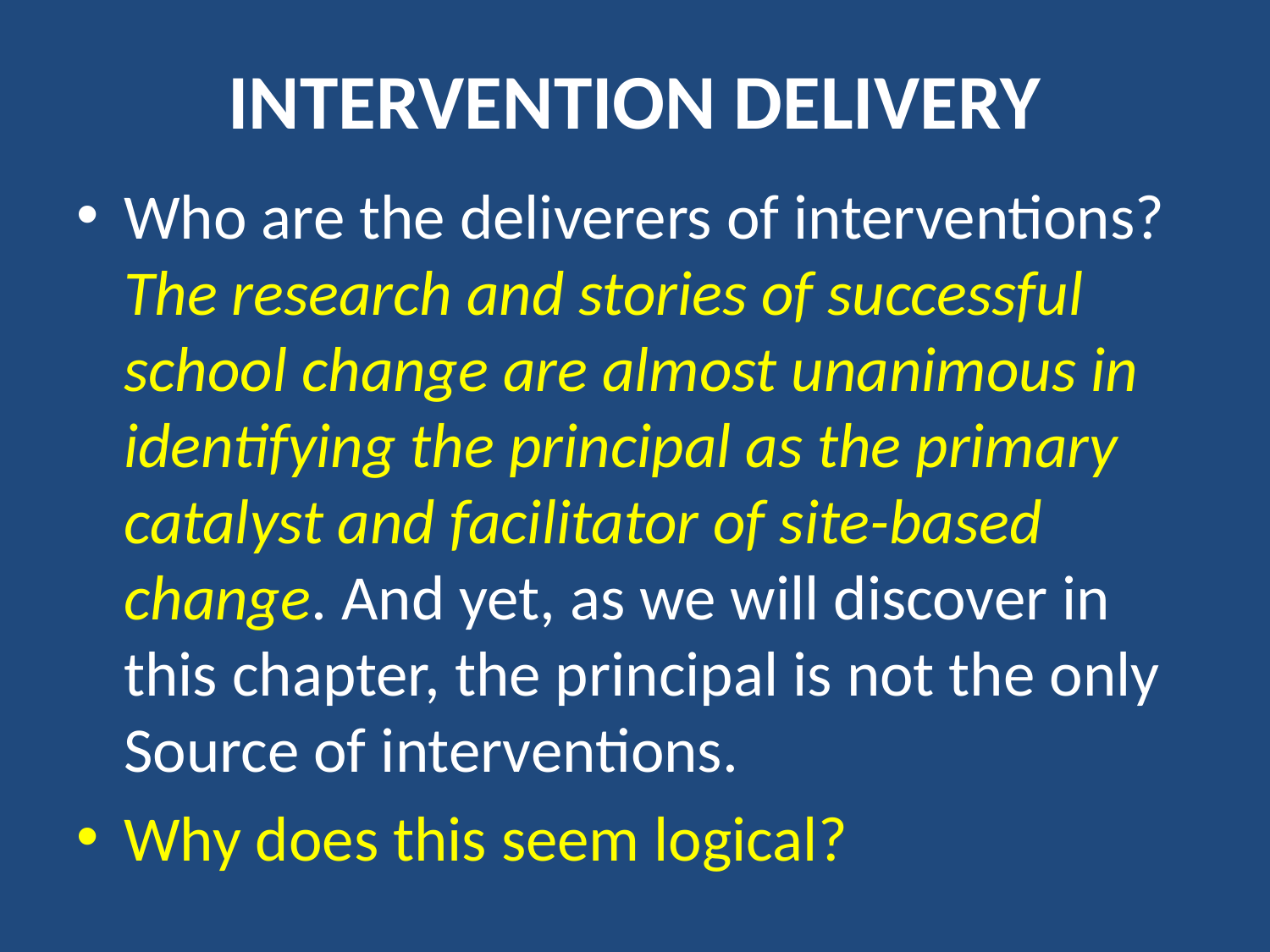

# INTERVENTION DELIVERY
Who are the deliverers of interventions? The research and stories of successful school change are almost unanimous in identifying the principal as the primary catalyst and facilitator of site-based change. And yet, as we will discover in this chapter, the principal is not the only Source of interventions.
Why does this seem logical?